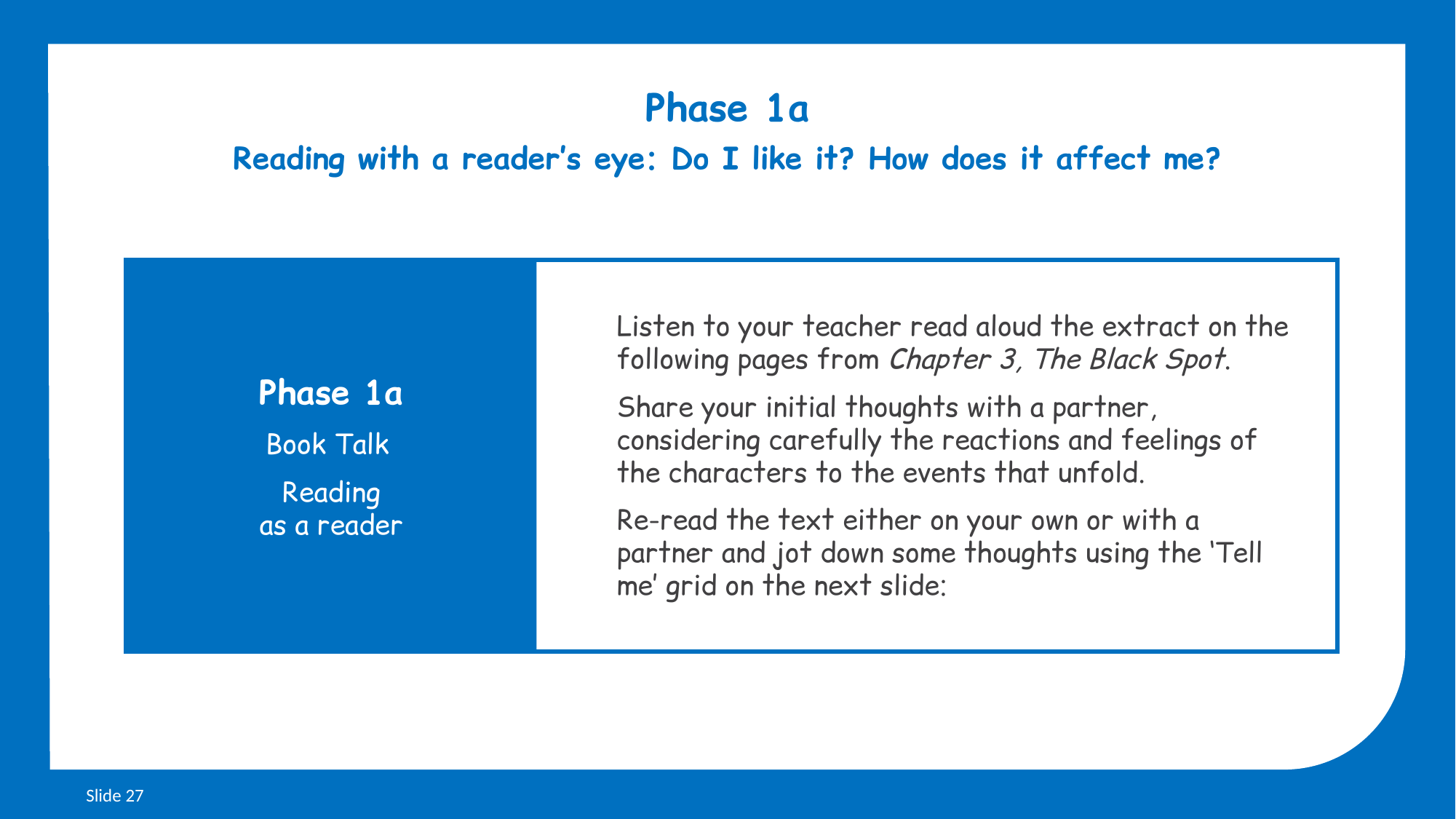

Phase 1a
Reading with a reader’s eye: Do I like it? How does it affect me?

Phase 1a
Book Talk
Reading
as a reader
Listen to your teacher read aloud the extract on the following pages from Chapter 3, The Black Spot.
Share your initial thoughts with a partner, considering carefully the reactions and feelings of the characters to the events that unfold.
Re-read the text either on your own or with a partner and jot down some thoughts using the ‘Tell me’ grid on the next slide:
Slide 27